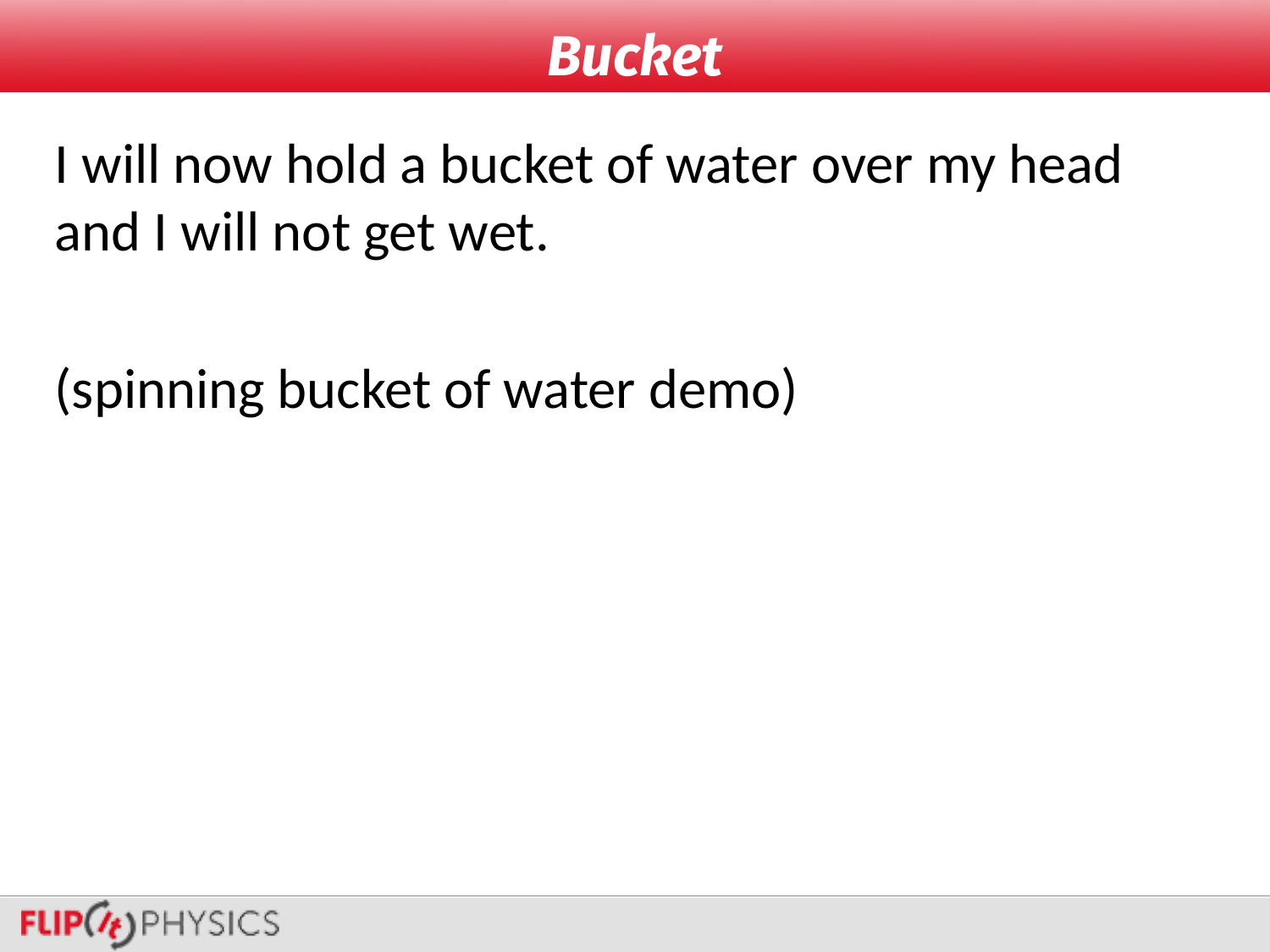

# Bucket
I will now hold a bucket of water over my head and I will not get wet.

(spinning bucket of water demo)